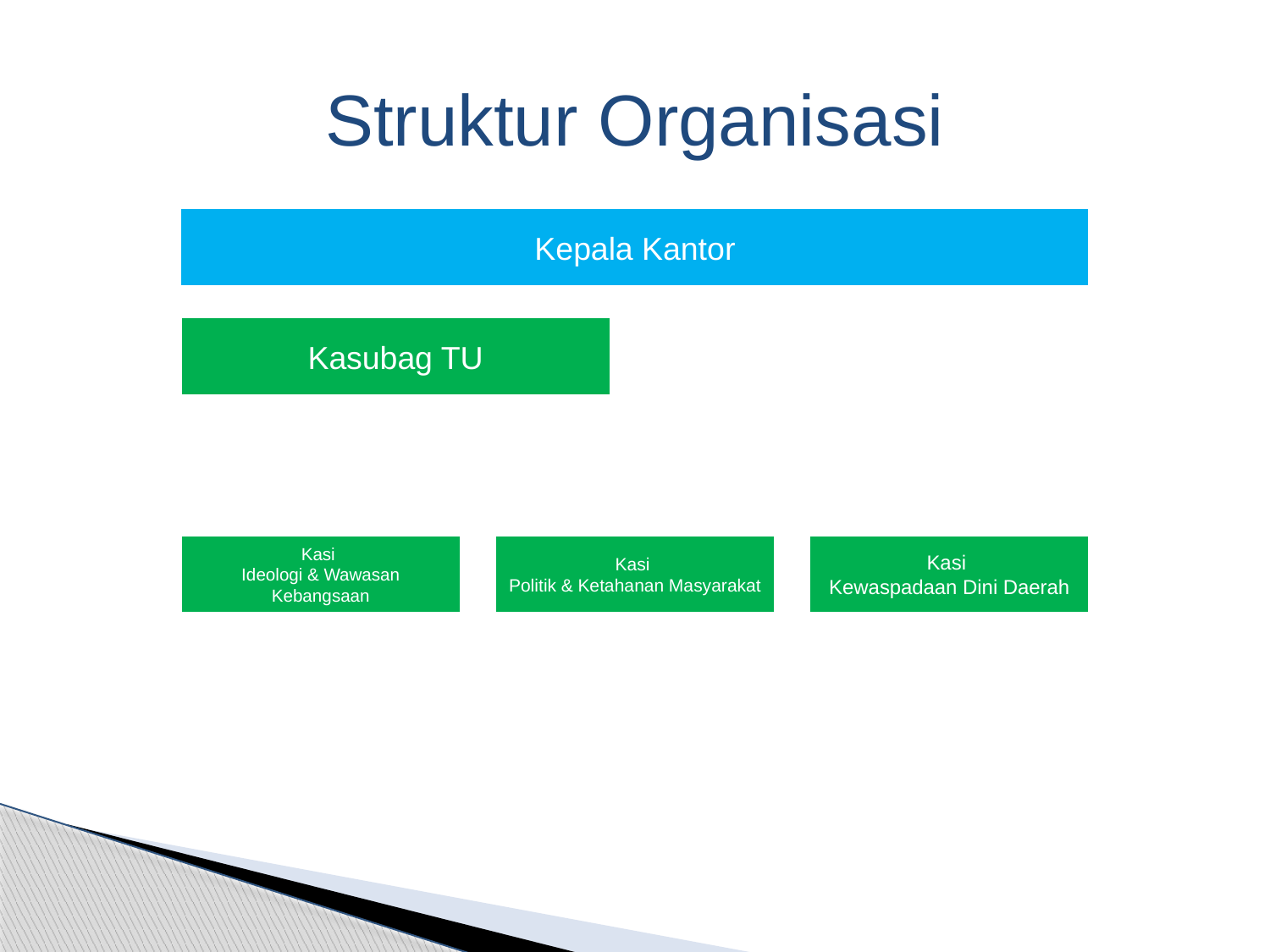

# Struktur Organisasi
Kepala Kantor
Kasubag TU
Kasi
Ideologi & Wawasan Kebangsaan
Kasi
Politik & Ketahanan Masyarakat
Kasi
Kewaspadaan Dini Daerah